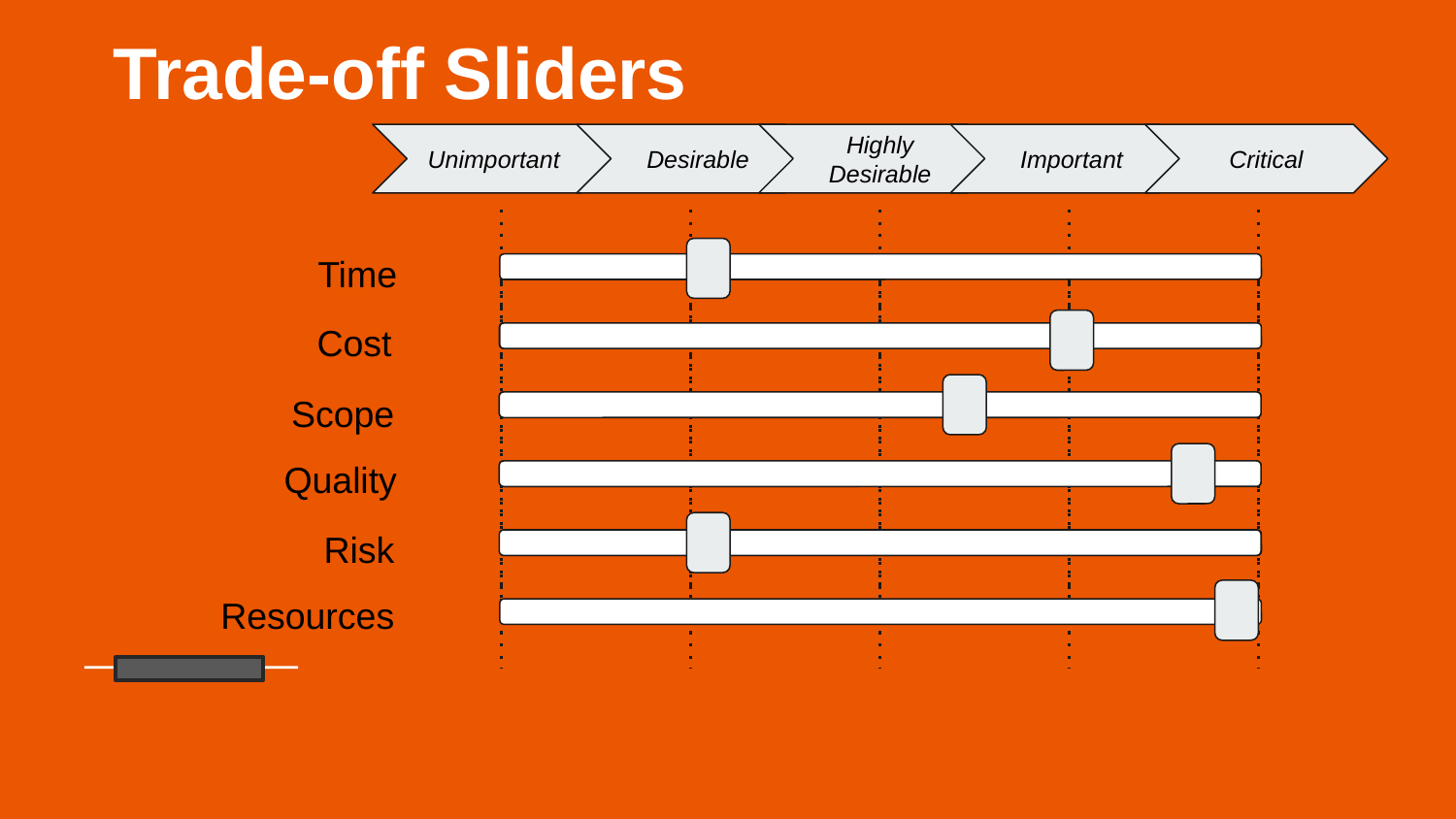

# Trade-off Sliders
Unimportant
Desirable
Highly Desirable
Important
Critical

Time
Cost
Scope
Quality
Risk

Resources